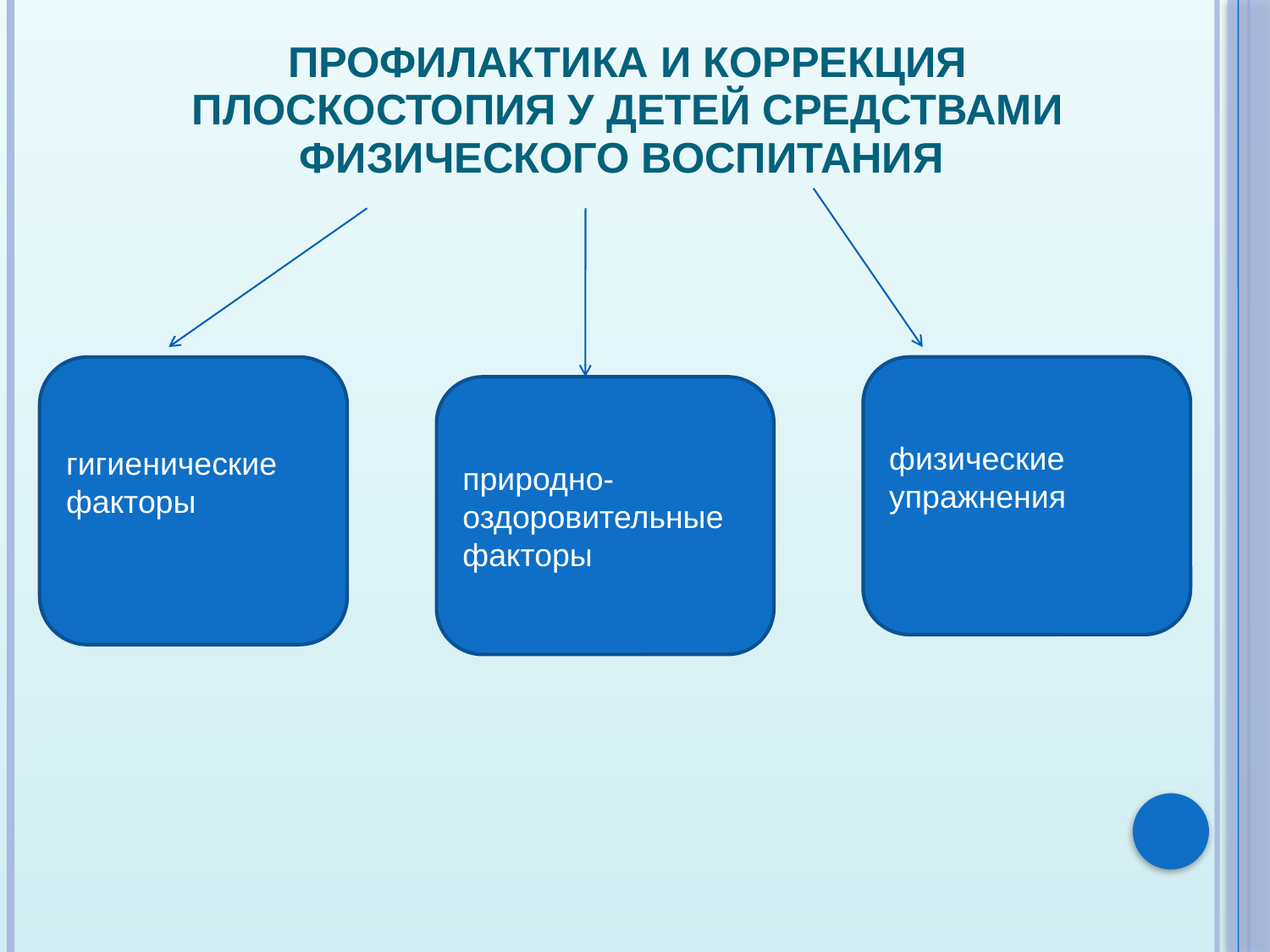

# ПРОФИЛАКТИКА И КОРРЕКЦИЯ ПЛОСКОСТОПИЯ У ДЕТЕЙ СРЕДСТВАМИ ФИЗИЧЕСКОГО ВОСПИТАНИЯ
гигиенические     факторы

физические упражнения

природно-оздоровительные факторы